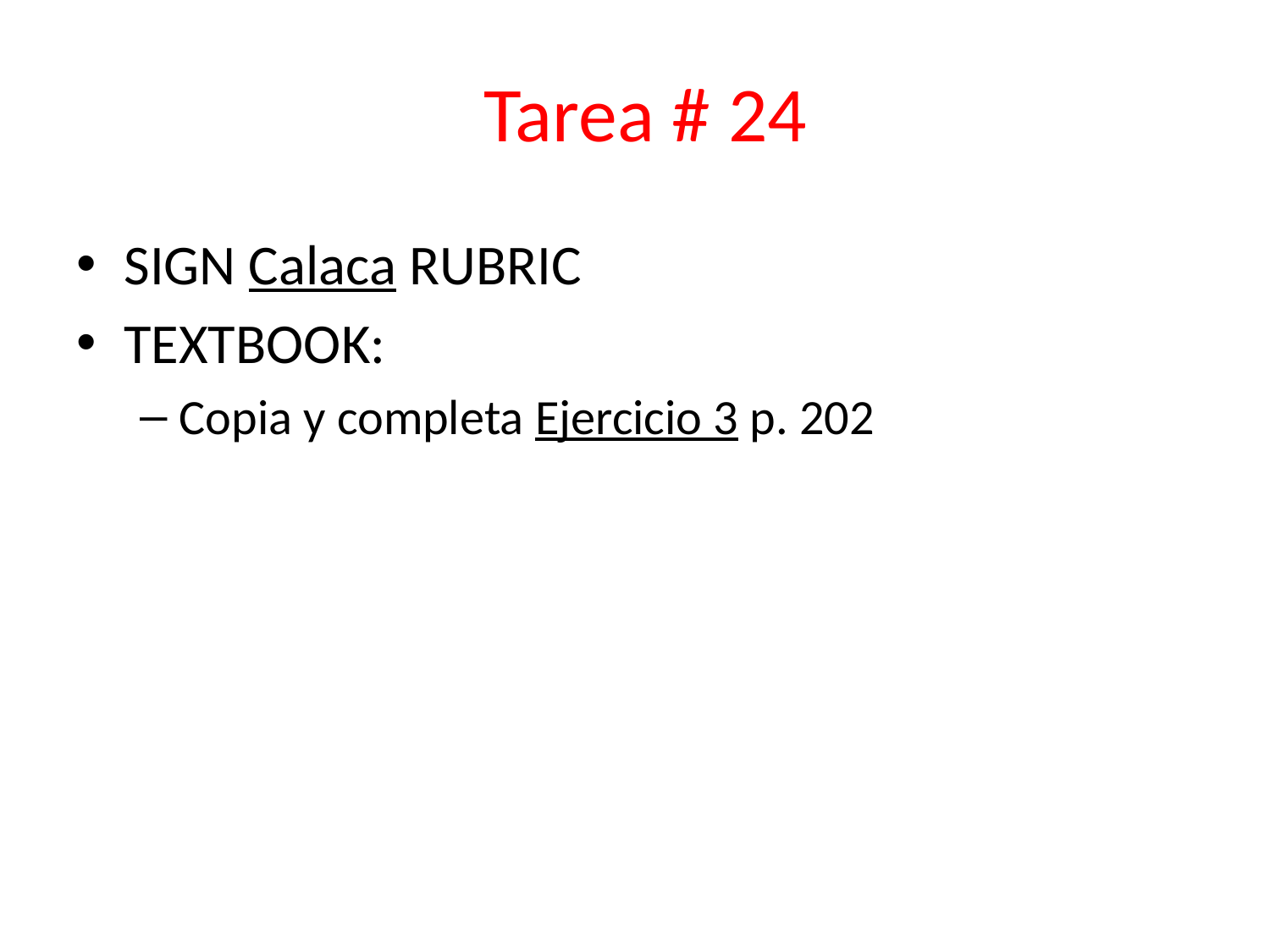

Tarea # 24
SIGN Calaca RUBRIC
TEXTBOOK:
Copia y completa Ejercicio 3 p. 202